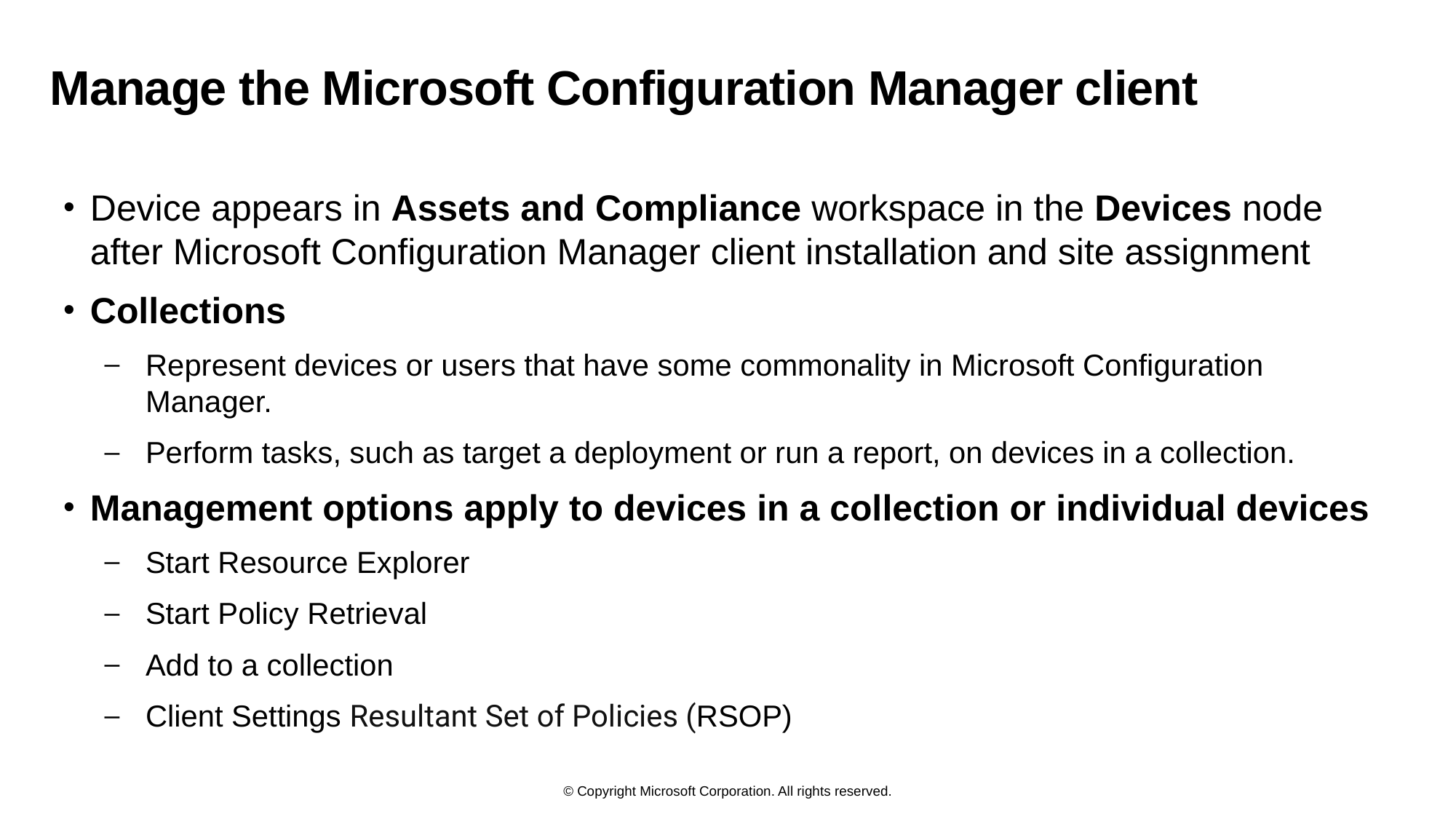

# Manage the Microsoft Configuration Manager client
Device appears in Assets and Compliance workspace in the Devices node after Microsoft Configuration Manager client installation and site assignment
Collections
Represent devices or users that have some commonality in Microsoft Configuration Manager.
Perform tasks, such as target a deployment or run a report, on devices in a collection.
Management options apply to devices in a collection or individual devices
Start Resource Explorer
Start Policy Retrieval
Add to a collection
Client Settings Resultant Set of Policies (RSOP)